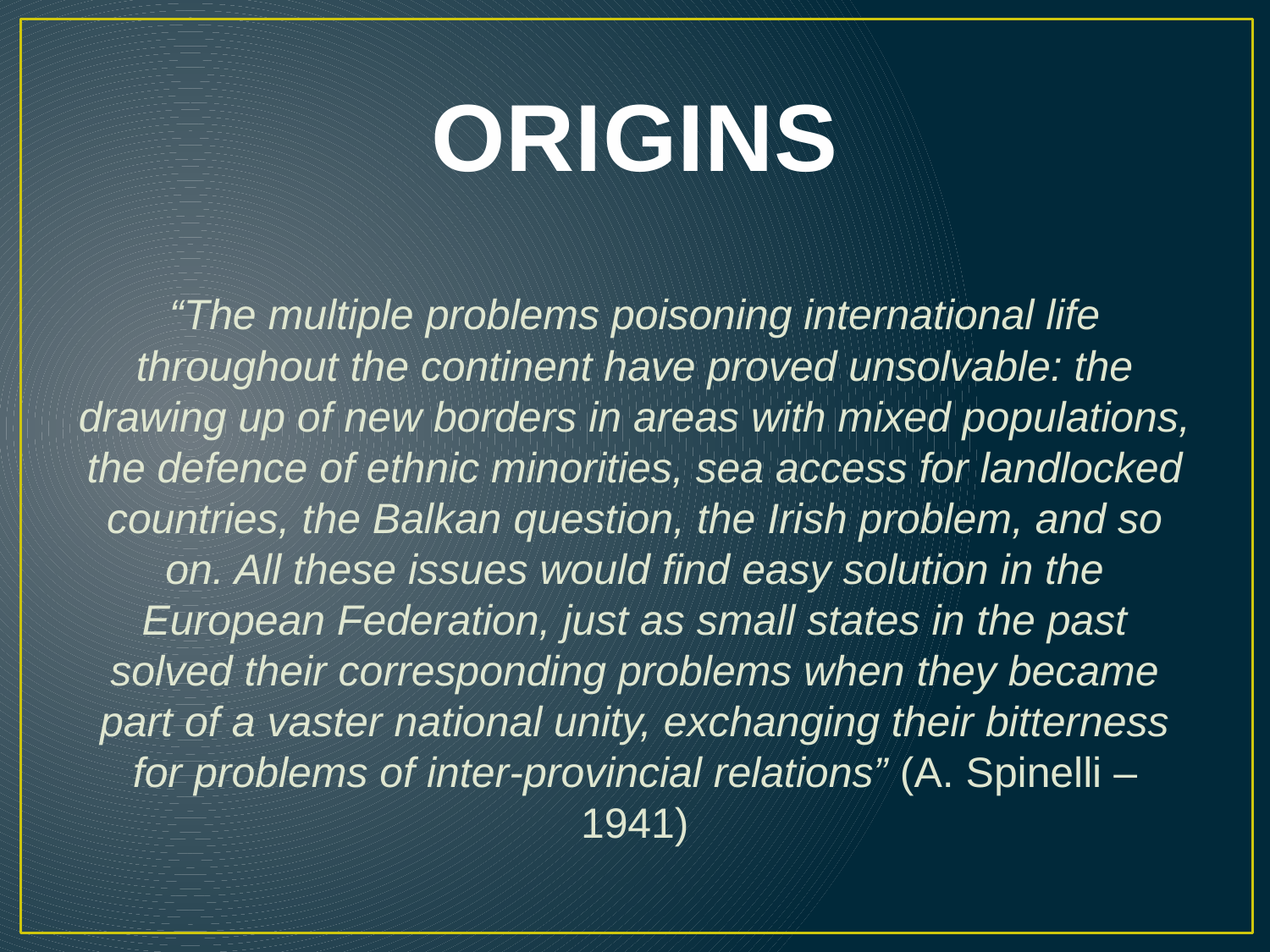

# ORIGINS

“The multiple problems poisoning international life throughout the continent have proved unsolvable: the drawing up of new borders in areas with mixed populations, the defence of ethnic minorities, sea access for landlocked countries, the Balkan question, the Irish problem, and so on. All these issues would find easy solution in the European Federation, just as small states in the past solved their corresponding problems when they became part of a vaster national unity, exchanging their bitterness for problems of inter‐provincial relations” (A. Spinelli – 1941)